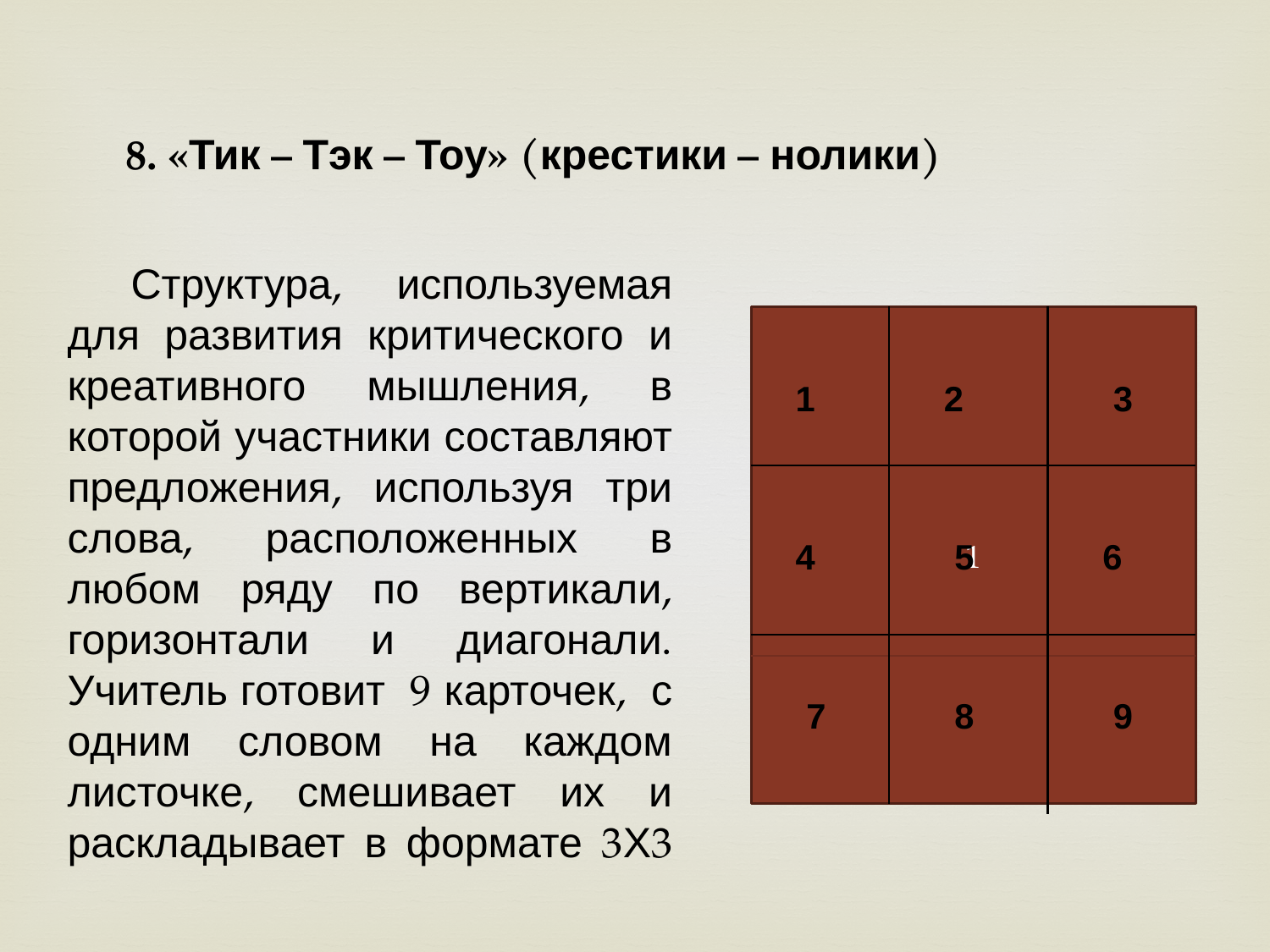

8. «Тик – Тэк – Тоу» (крестики – нолики)
Структура, используемая для развития критического и креативного мышления, в которой участники составляют предложения, используя три слова, расположенных в любом ряду по вертикали, горизонтали и диагонали. Учитель готовит  9 карточек,  с одним словом на каждом листочке, смешивает их и раскладывает в формате 3Х3
1
1
2
3
4
5
6
7
8
9